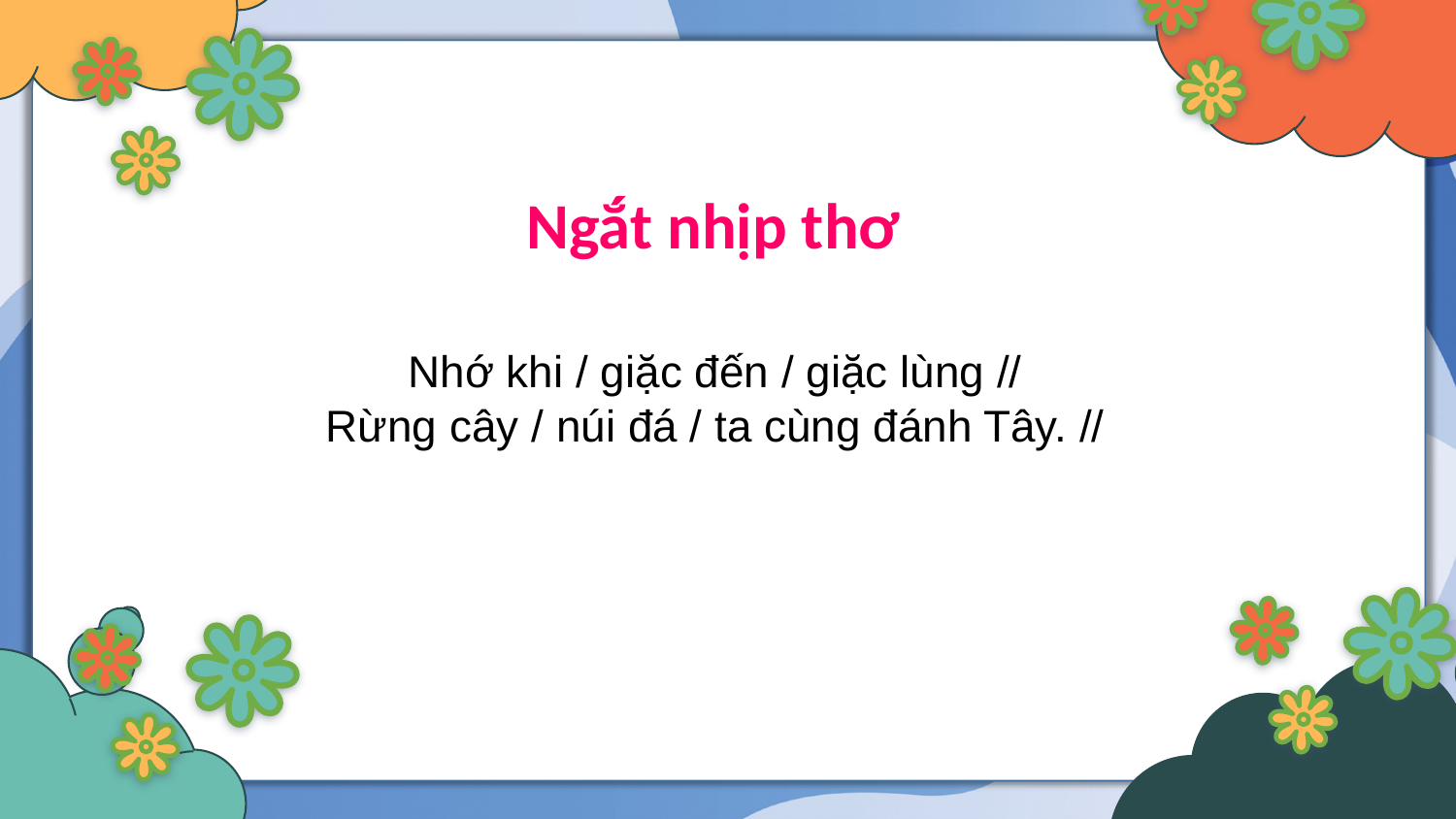

Ngắt nhịp thơ
Nhớ khi / giặc đến / giặc lùng //
Rừng cây / núi đá / ta cùng đánh Tây. //